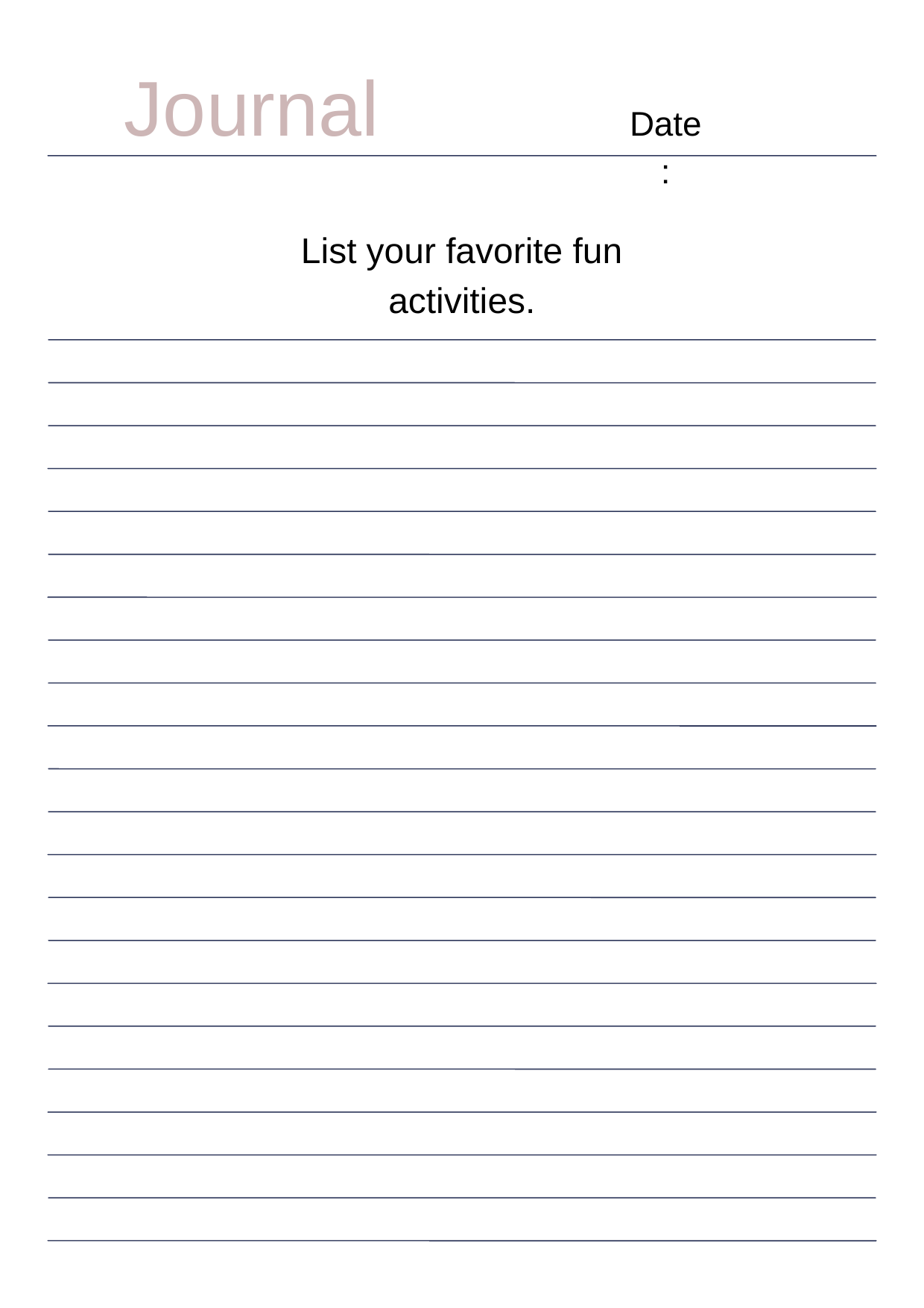

Journal
Date:

List your favorite fun activities.